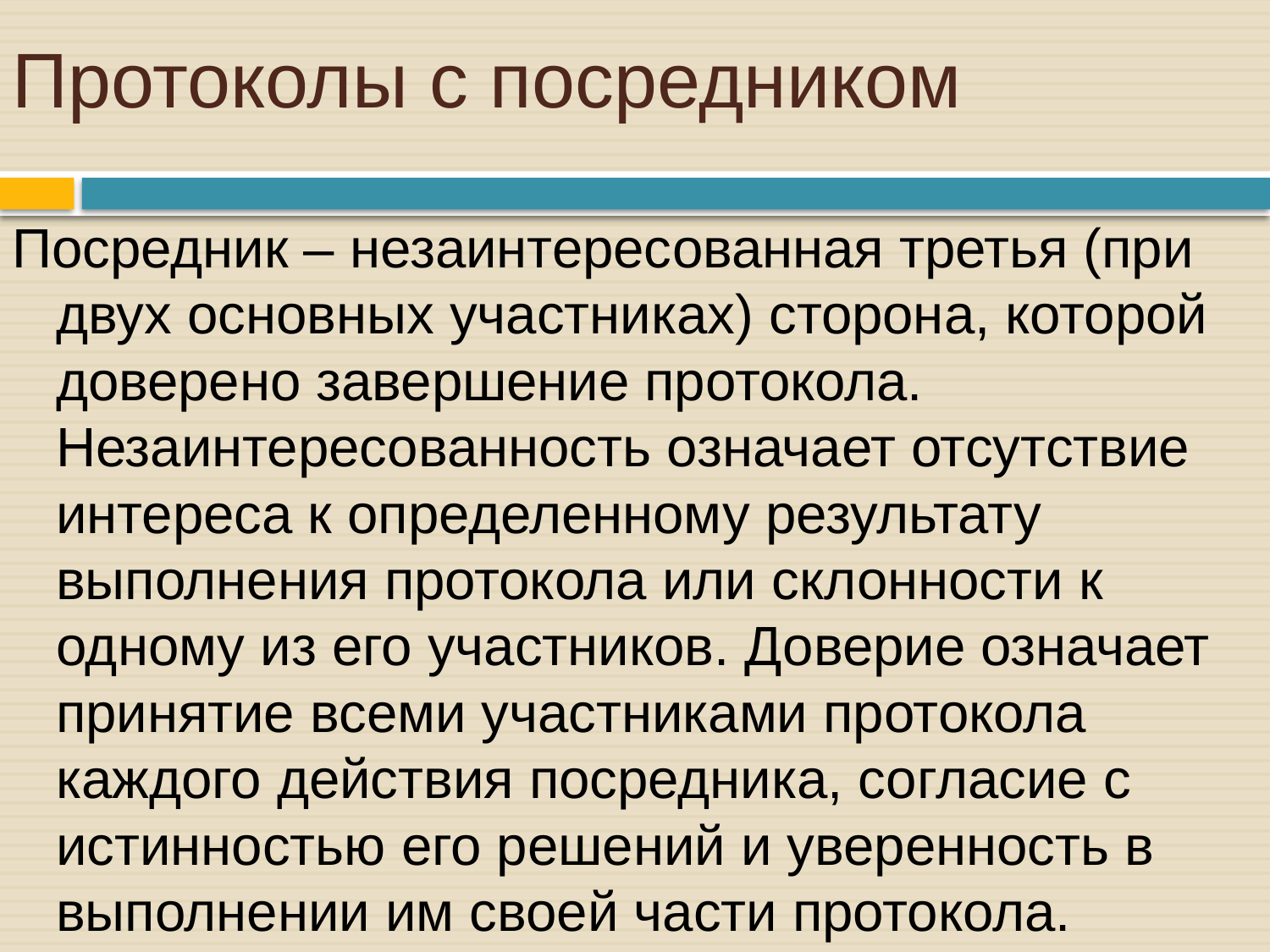

# Протоколы с посредником
Посредник – незаинтересованная третья (при двух основных участниках) сторона, которой доверено завершение протокола. Незаинтересованность означает отсутствие интереса к определенному результату выполнения протокола или склонности к одному из его участников. Доверие означает принятие всеми участниками протокола каждого действия посредника, согласие с истинностью его решений и уверенность в выполнении им своей части протокола.